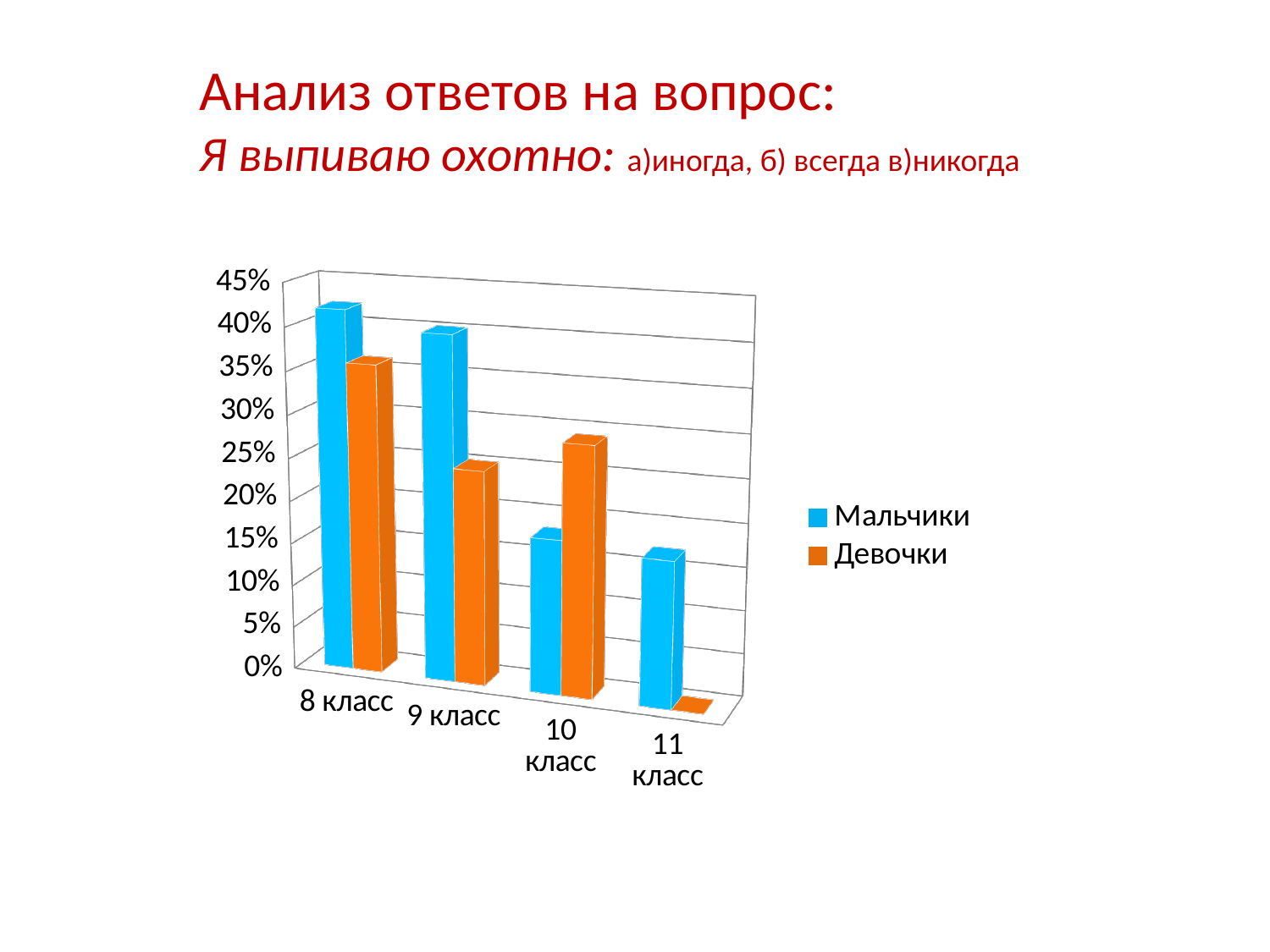

Анализ ответов на вопрос:
Я выпиваю охотно: а)иногда, б) всегда в)никогда

[unsupported chart]